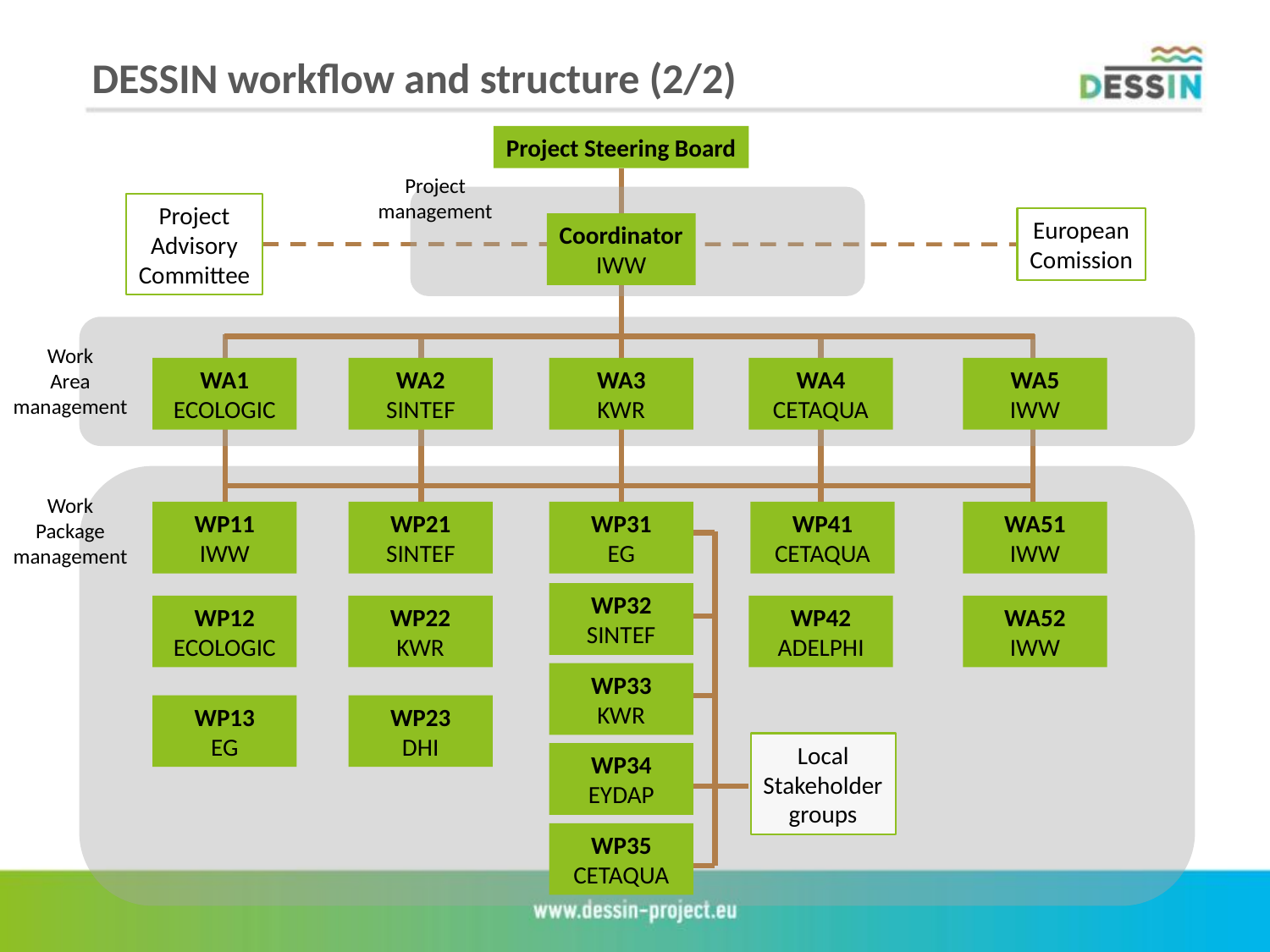

DESSIN workflow and structure (2/2)
Project Steering Board
Project
management

Project
Advisory
Committee
European
Comission
Coordinator
IWW

Work
Area
management
WA1
ECOLOGIC
WA2
SINTEF
WA3
KWR
WA4
CETAQUA
WA5
IWW

Work
Package
management
WP11
IWW
WP21
SINTEF
WP31
EG
WP41
CETAQUA
WA51
IWW
WP32
SINTEF
WP12
ECOLOGIC
WP22
KWR
WP42
ADELPHI
WA52
IWW
WP33
KWR
WP13
EG
WP23
DHI
Local
Stakeholder
groups
WP34
EYDAP
WP35
CETAQUA